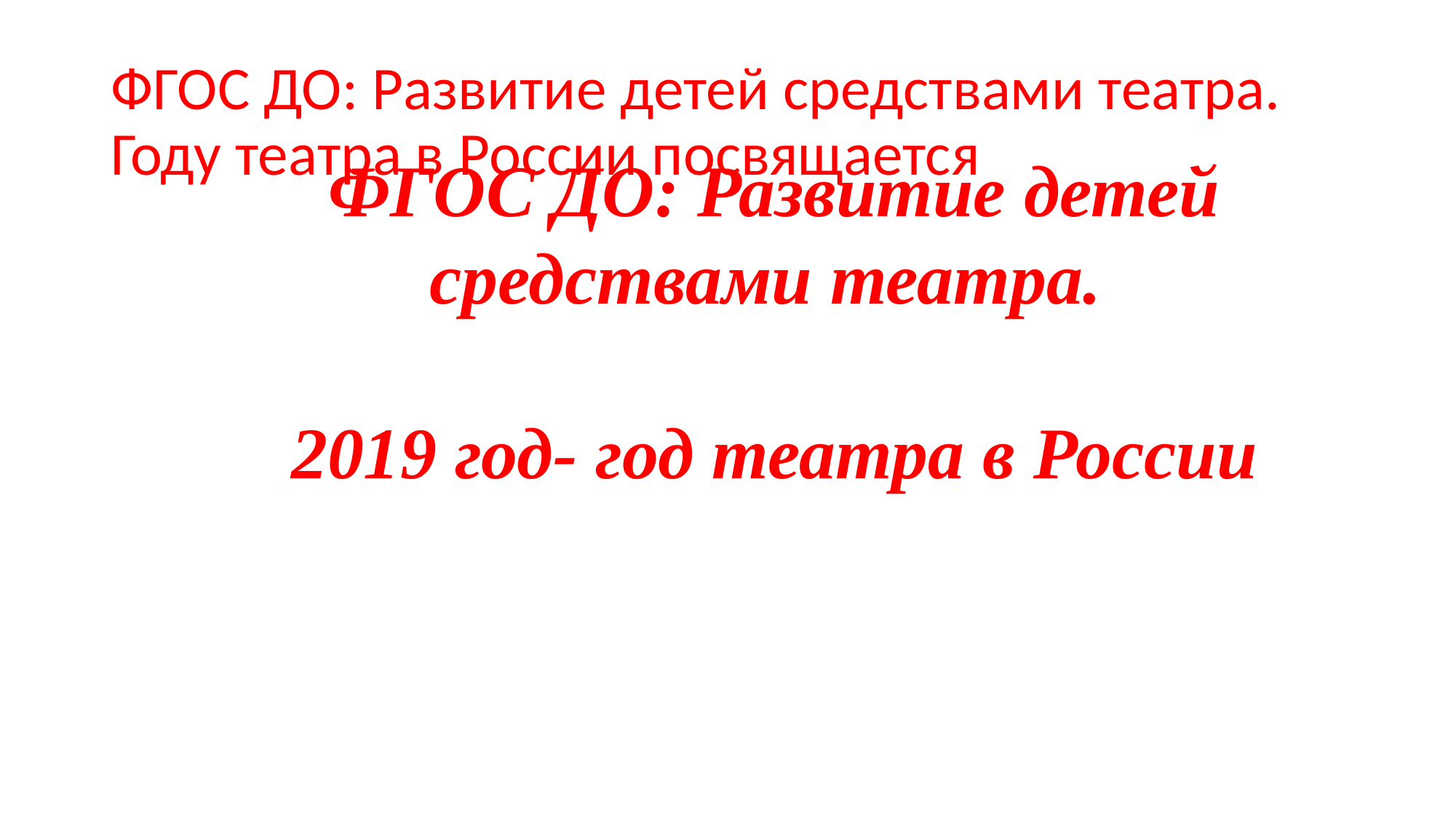

# ФГОС ДО: Развитие детей средствами театра. Году театра в России посвящается

ФГОС ДО: Развитие детей средствами театра.

2019 год- год театра в России